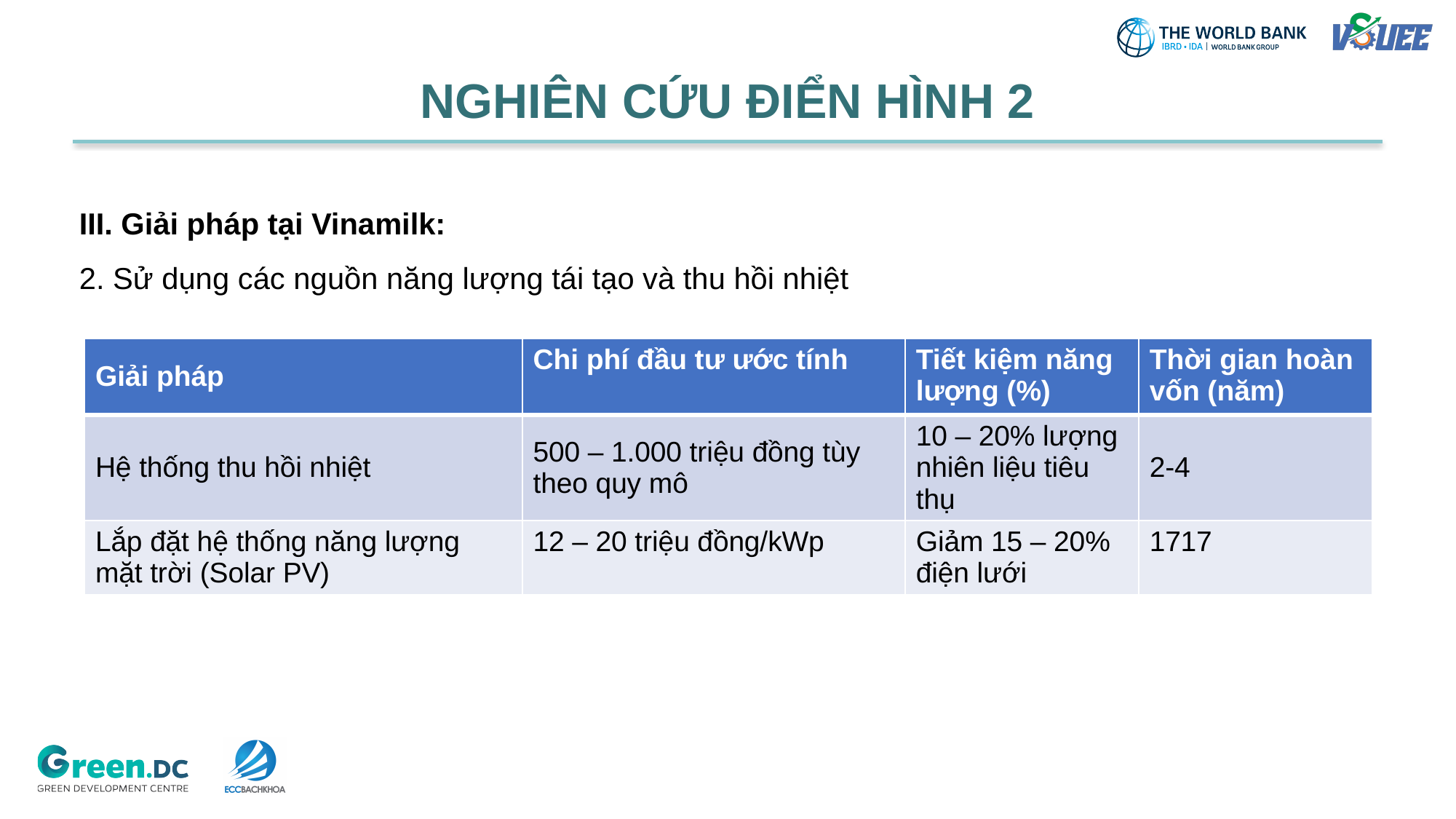

NGHIÊN CỨU ĐIỂN HÌNH 2

III. Giải pháp tại Vinamilk:
2. Sử dụng các nguồn năng lượng tái tạo và thu hồi nhiệt
| Giải pháp | Chi phí đầu tư ước tính | Tiết kiệm năng lượng (%) | Thời gian hoàn vốn (năm) |
| --- | --- | --- | --- |
| Hệ thống thu hồi nhiệt | 500 – 1.000 triệu đồng tùy theo quy mô | 10 – 20% lượng nhiên liệu tiêu thụ | 2-4 |
| Lắp đặt hệ thống năng lượng mặt trời (Solar PV) | 12 – 20 triệu đồng/kWp | Giảm 15 – 20% điện lưới | 1717 |